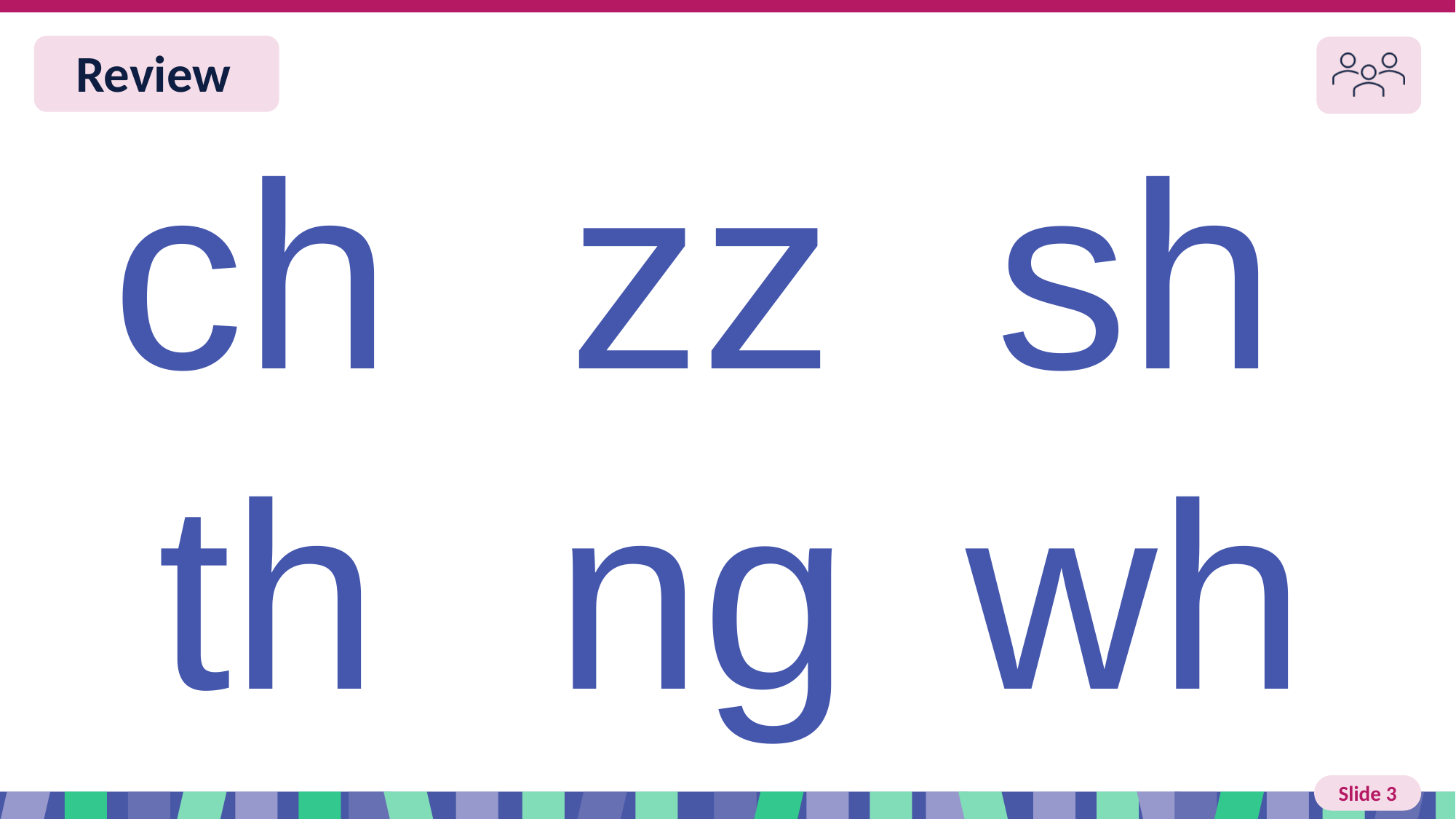

Slide 3 Review
ch
zz
sh
th
ng
wh